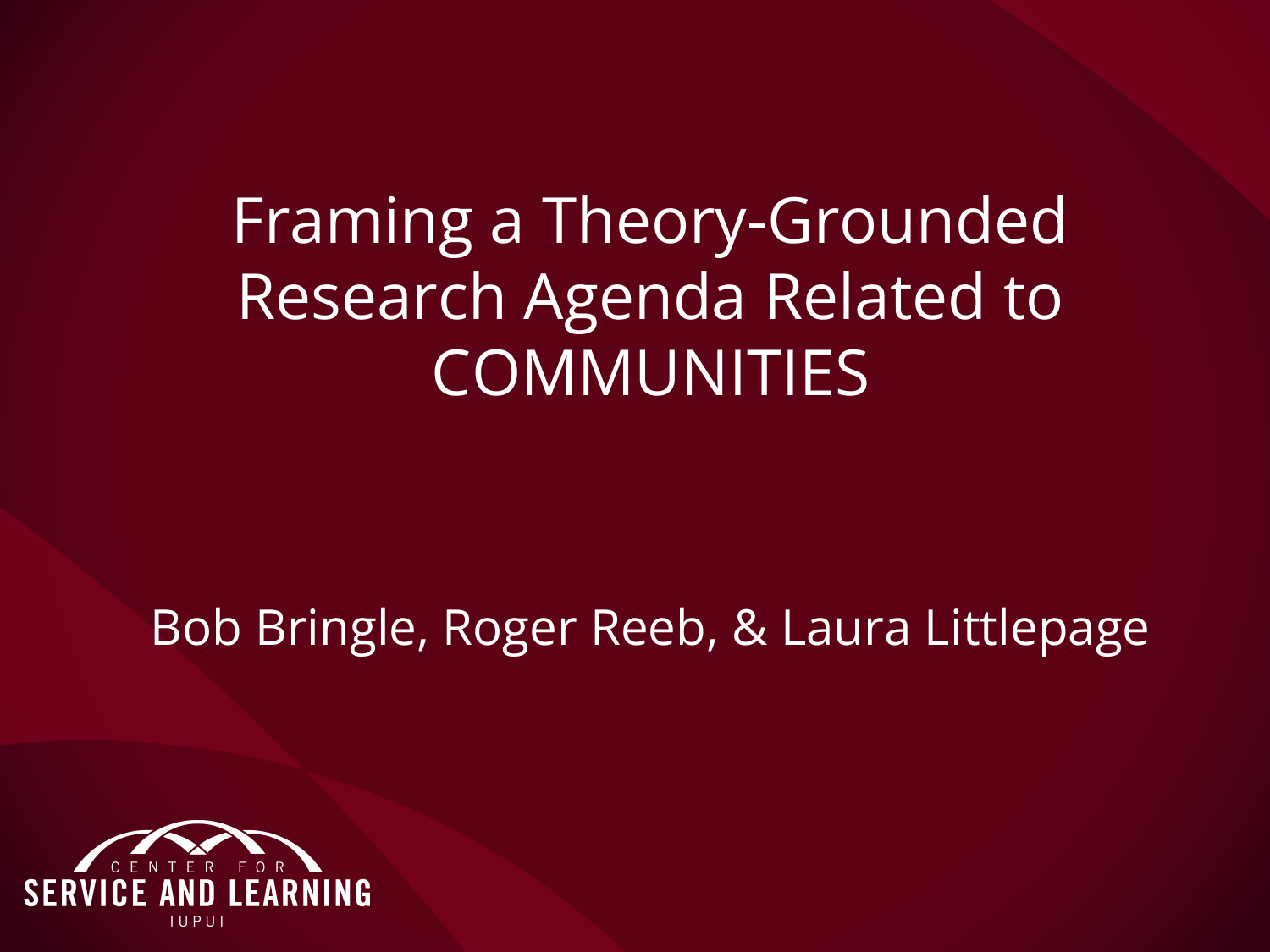

Framing a Theory-Grounded Research Agenda Related to COMMUNITIES

Bob Bringle, Roger Reeb, & Laura Littlepage

#